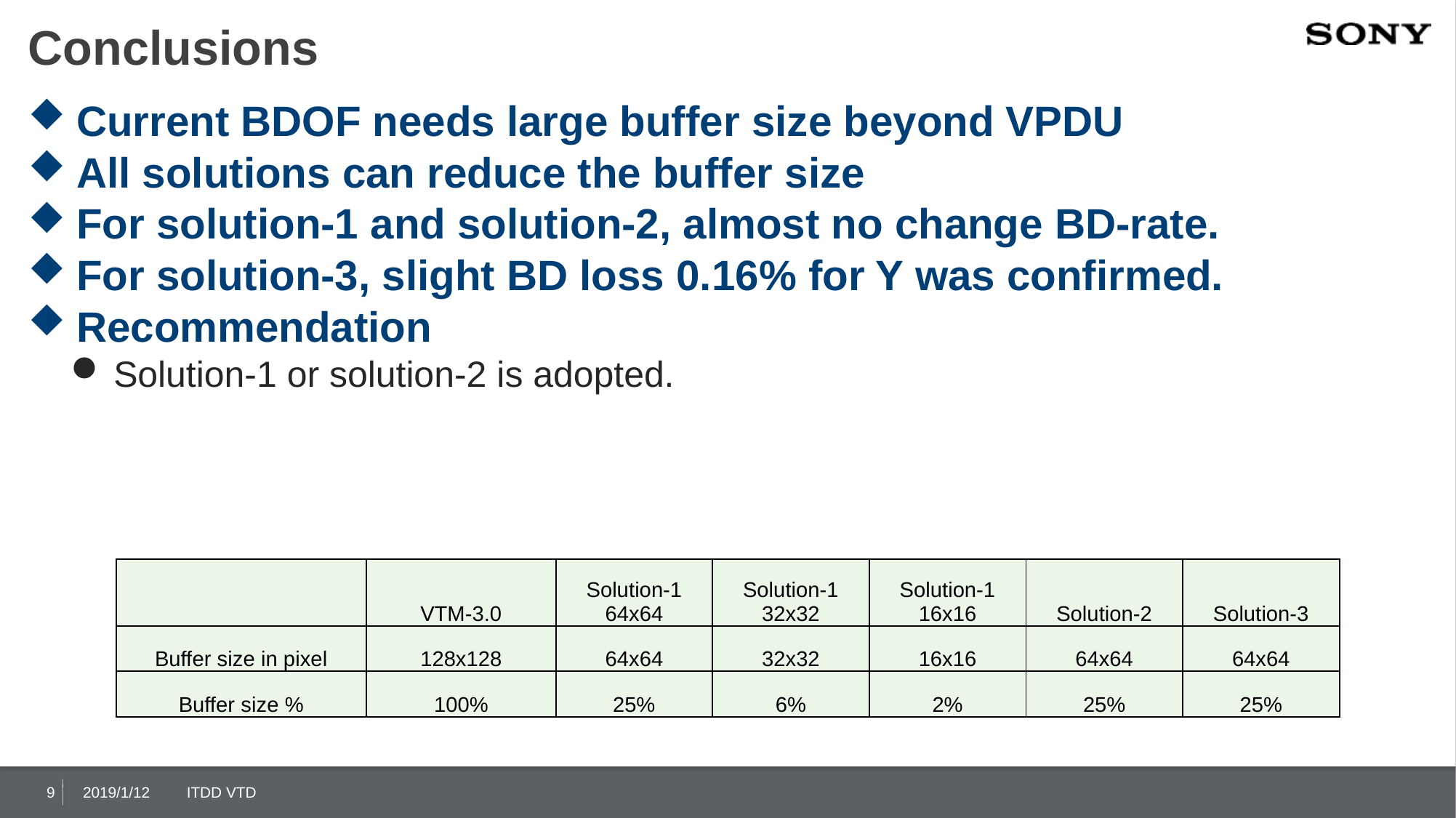

# Conclusions
Current BDOF needs large buffer size beyond VPDU
All solutions can reduce the buffer size
For solution-1 and solution-2, almost no change BD-rate.
For solution-3, slight BD loss 0.16% for Y was confirmed.
Recommendation
Solution-1 or solution-2 is adopted.
|  | VTM-3.0 | Solution-1 64x64 | Solution-1 32x32 | Solution-1 16x16 | Solution-2 | Solution-3 |
| --- | --- | --- | --- | --- | --- | --- |
| Buffer size in pixel | 128x128 | 64x64 | 32x32 | 16x16 | 64x64 | 64x64 |
| Buffer size % | 100% | 25% | 6% | 2% | 25% | 25% |
9
2019/1/12
ITDD VTD